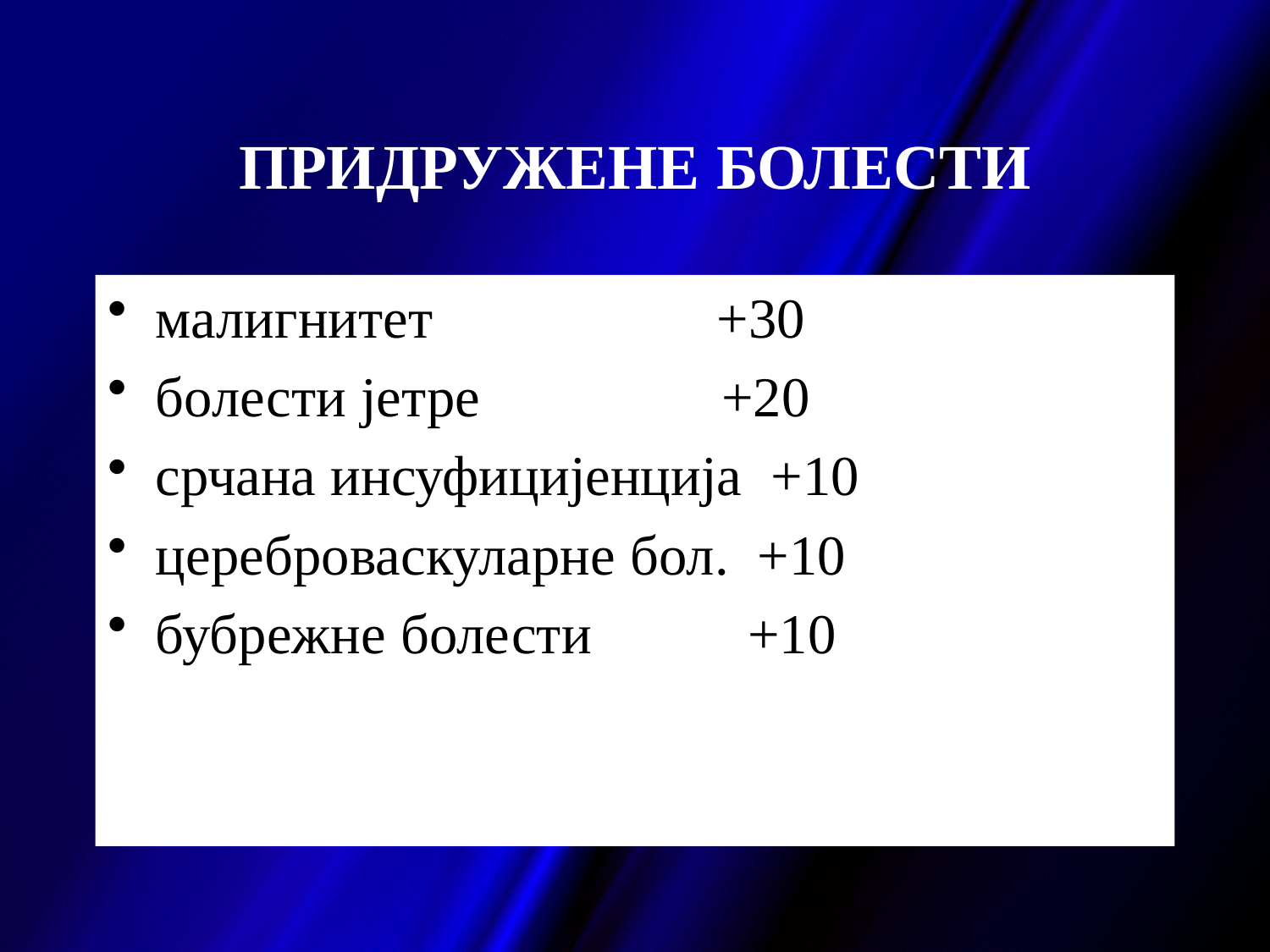

# ПРИДРУЖЕНЕ БОЛЕСТИ
малигнитет                    +30
болести јетре                 +20
срчана инсуфицијенција  +10
цереброваскуларне бол.  +10
бубрежне болести           +10